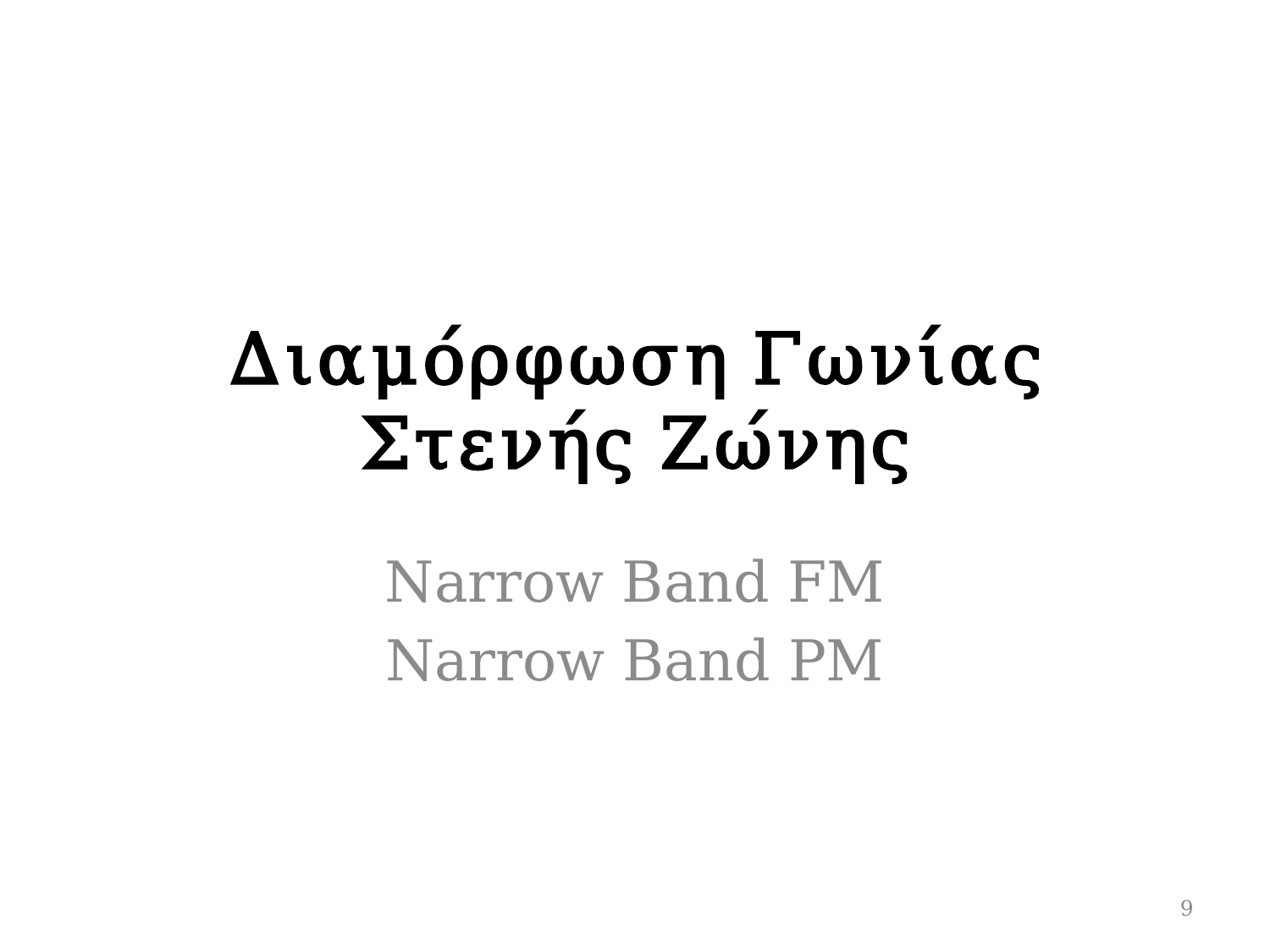

# Διαμόρφωση Γωνίας Στενής Ζώνης
Narrow Band FM
Narrow Band PM
9